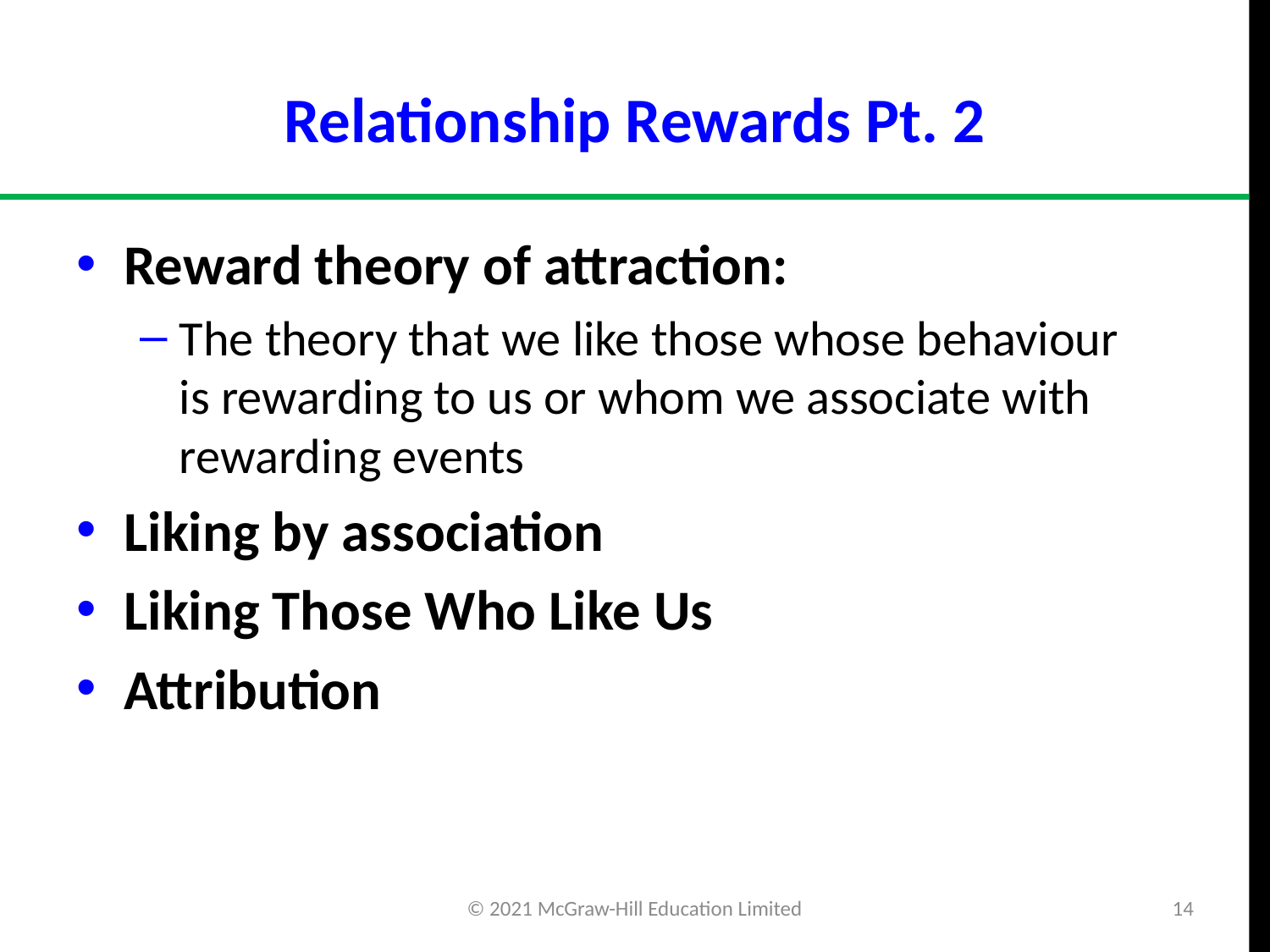

# Relationship Rewards Pt. 2
Reward theory of attraction:
The theory that we like those whose behaviour is rewarding to us or whom we associate with rewarding events
Liking by association
Liking Those Who Like Us
Attribution

© 2021 McGraw-Hill Education Limited
14